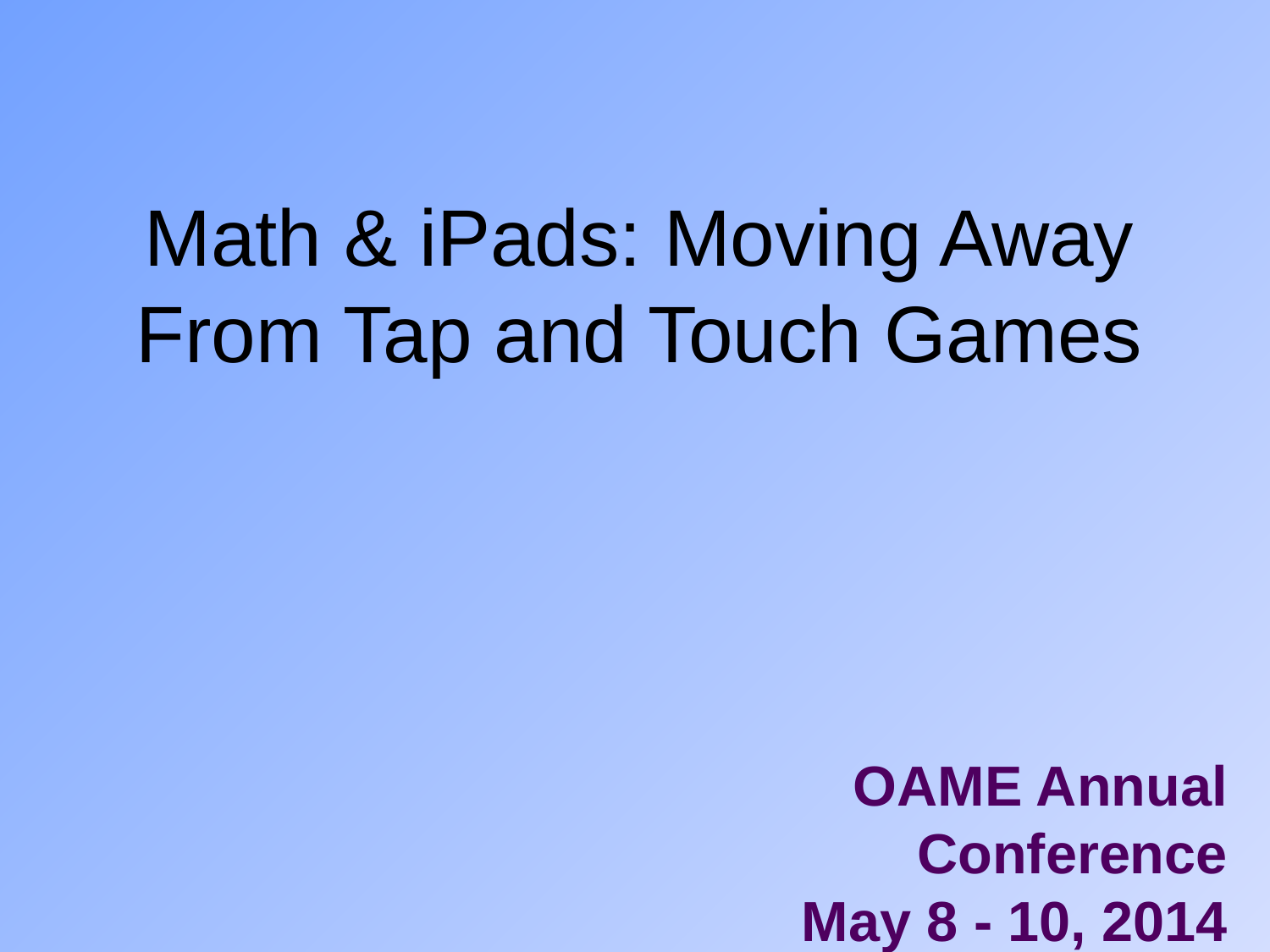

# Math & iPads: Moving Away From Tap and Touch Games
OAME Annual Conference
May 8 - 10, 2014